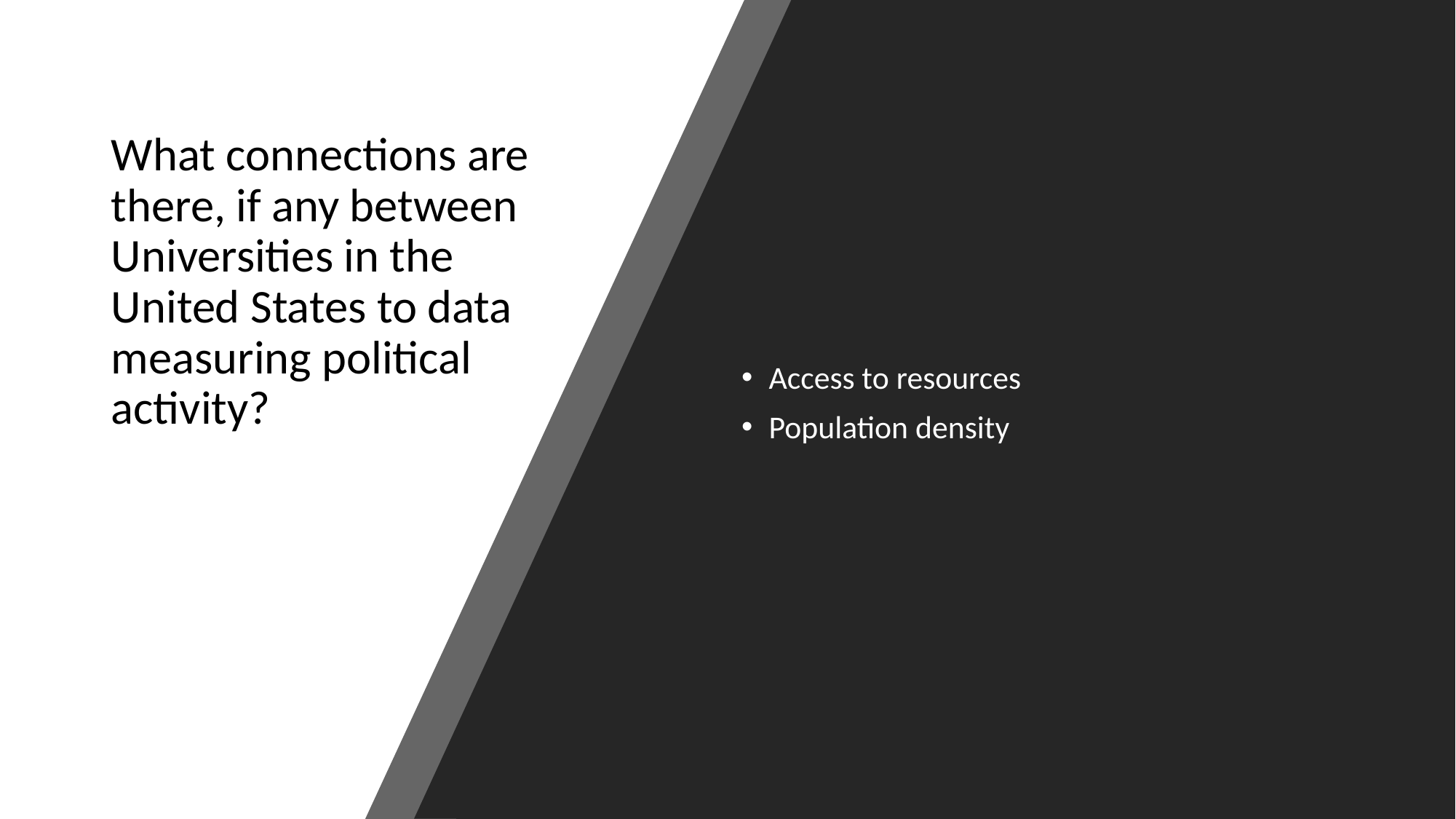

# What connections are there, if any between Universities in the United States to data measuring political activity?

Access to resources
Population density